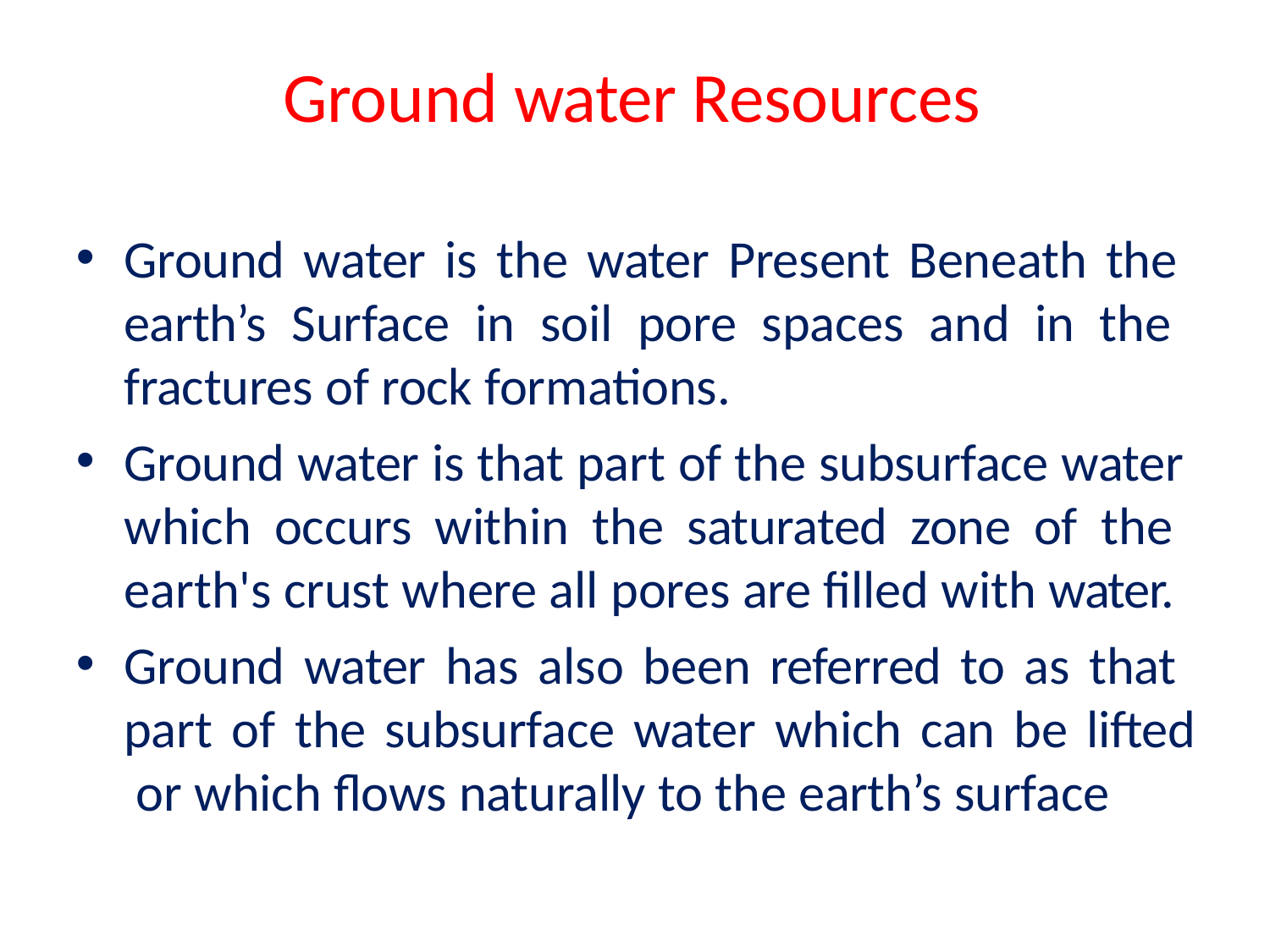

# Ground water Resources
Ground water is the water Present Beneath the  earth’s Surface in soil pore spaces and in the  fractures of rock formations.
Ground water is that part of the subsurface water  which occurs within the saturated zone of the  earth's crust where all pores are filled with water.
Ground water has also been referred to as that  part of the subsurface water which can be lifted  or which flows naturally to the earth’s surface